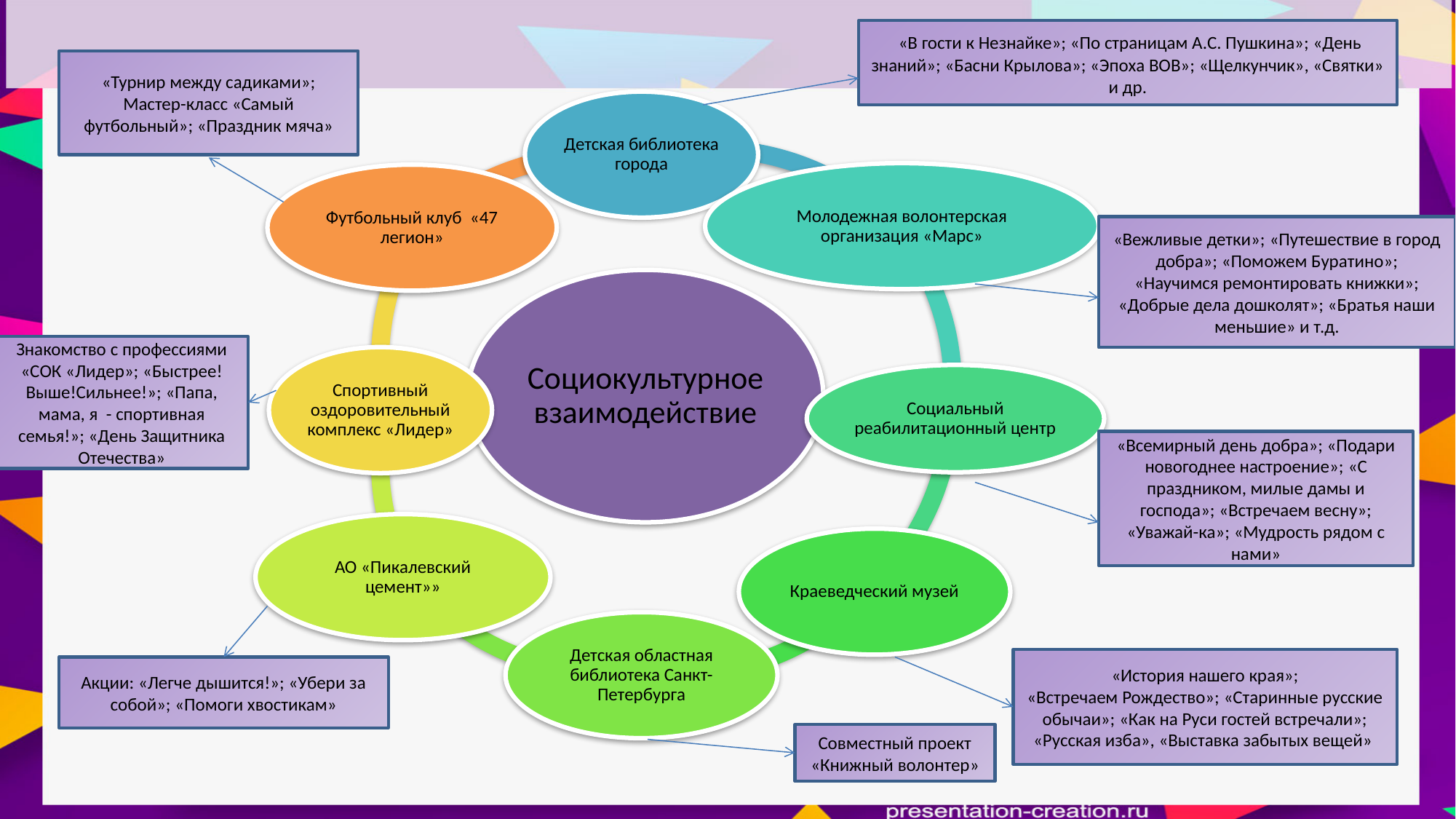

«В гости к Незнайке»; «По страницам А.С. Пушкина»; «День знаний»; «Басни Крылова»; «Эпоха ВОВ»; «Щелкунчик», «Святки» и др.
«Турнир между садиками»;
Мастер-класс «Самый футбольный»; «Праздник мяча»
Социокультурное взаимодействие
Детская библиотека города
Молодежная волонтерская организация «Марс»
Социальный реабилитационный центр
Краеведческий музей
Детская областная библиотека Санкт-Петербурга
АО «Пикалевский цемент»»
Спортивный оздоровительный комплекс «Лидер»
Футбольный клуб  «47 легион»
«Вежливые детки»; «Путешествие в город добра»; «Поможем Буратино»;
«Научимся ремонтировать книжки»; «Добрые дела дошколят»; «Братья наши меньшие» и т.д.
Знакомство с профессиями «СОК «Лидер»; «Быстрее!Выше!Сильнее!»; «Папа, мама, я  - спортивная семья!»; «День Защитника Отечества»
«Всемирный день добра»; «Подари новогоднее настроение»; «С праздником, милые дамы и господа»; «Встречаем весну»; «Уважай-ка»; «Мудрость рядом с нами»
«История нашего края»;
«Встречаем Рождество»; «Старинные русские обычаи»; «Как на Руси гостей встречали»; «Русская изба», «Выставка забытых вещей»
Акции: «Легче дышится!»; «Убери за собой»; «Помоги хвостикам»
Совместный проект «Книжный волонтер»